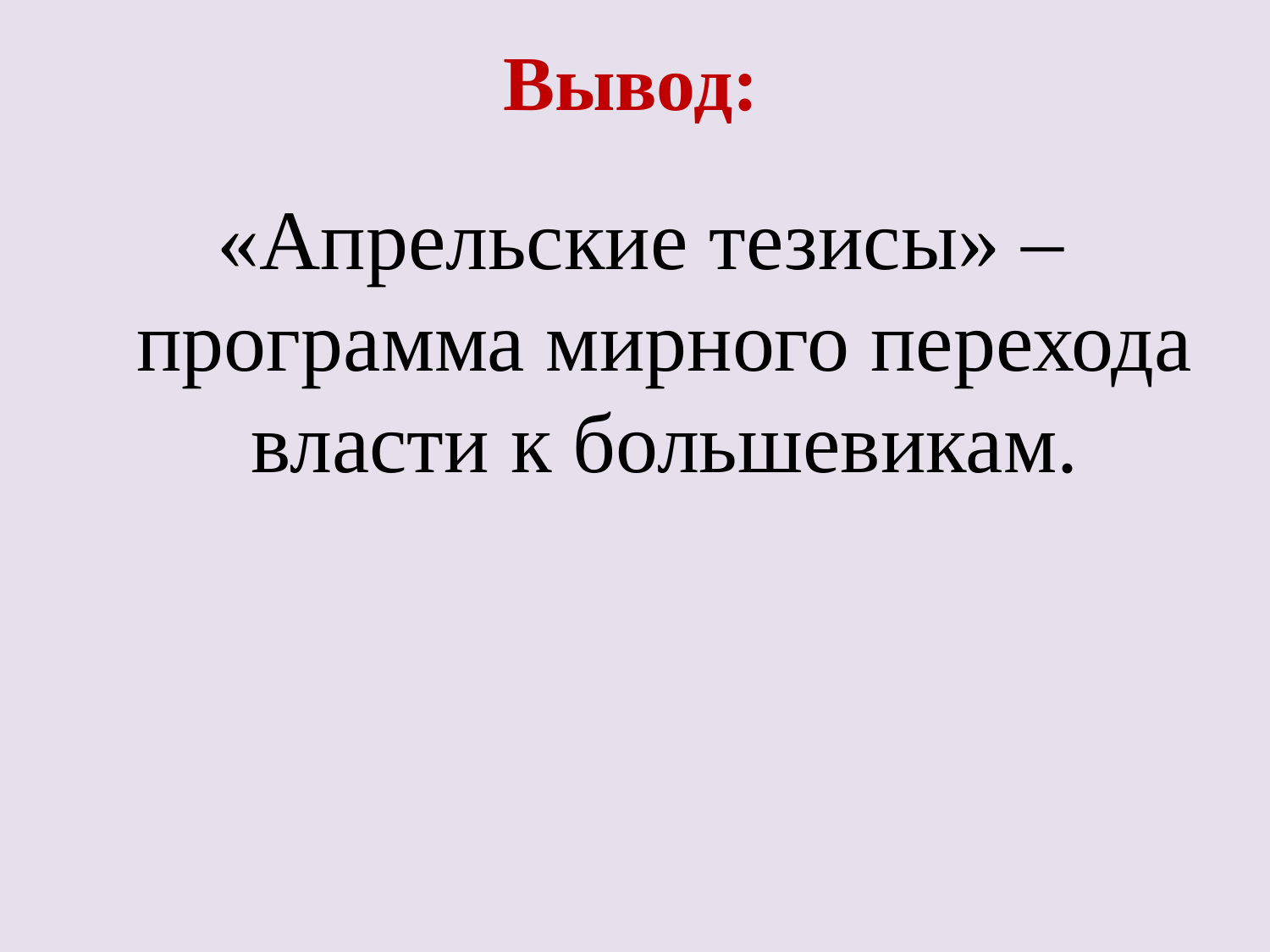

# Вывод:
«Апрельские тезисы» – программа мирного перехода власти к большевикам.